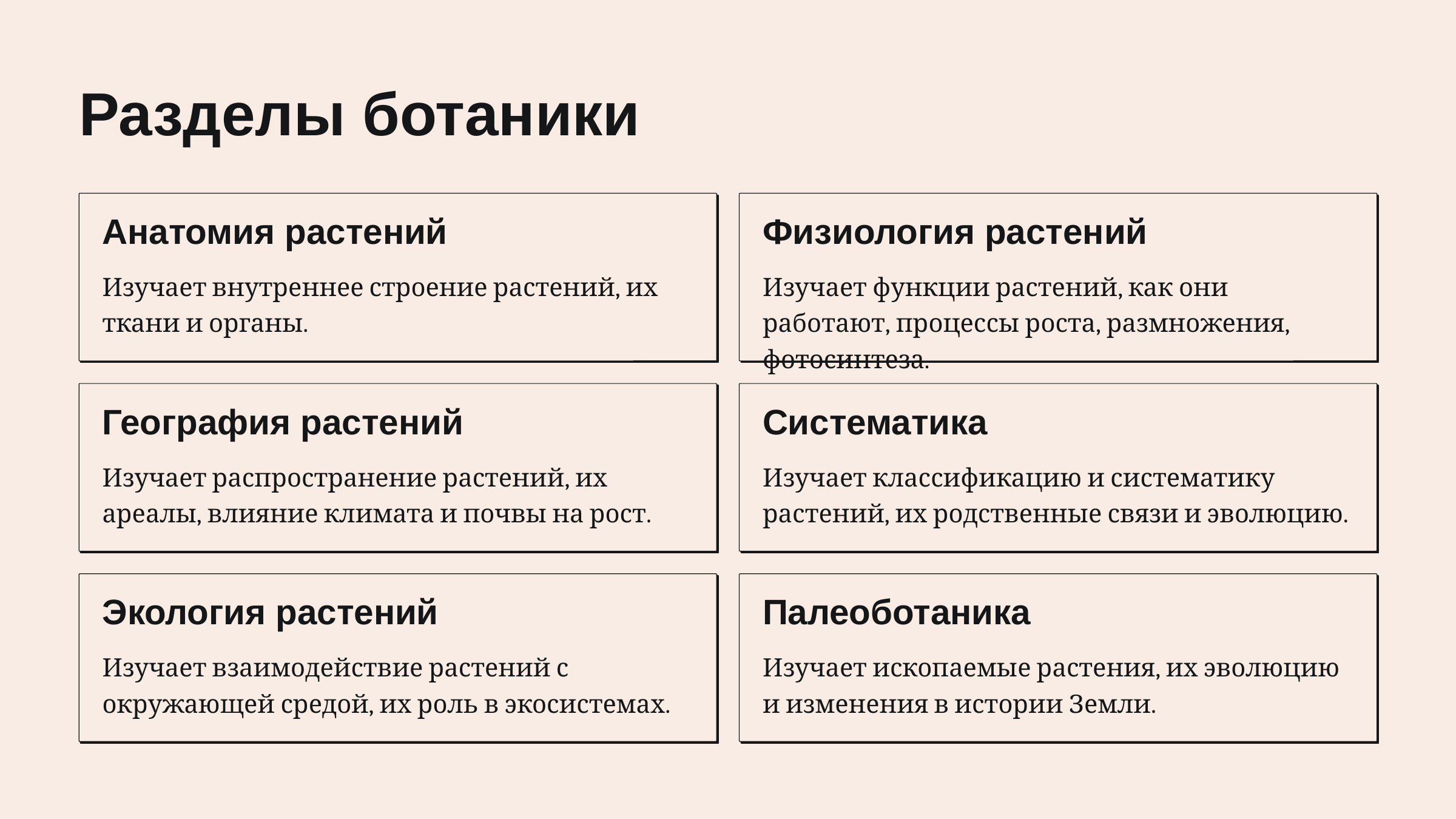

Разделы ботаники

Анатомия растений
Физиология растений
Изучает внутреннее строение растений, их ткани и органы.
Изучает функции растений, как они работают, процессы роста, размножения, фотосинтеза.

География растений
Систематика
Изучает распространение растений, их ареалы, влияние климата и почвы на рост.
Изучает классификацию и систематику растений, их родственные связи и эволюцию.

Экология растений
Палеоботаника
Изучает взаимодействие растений с окружающей средой, их роль в экосистемах.
Изучает ископаемые растения, их эволюцию и изменения в истории Земли.